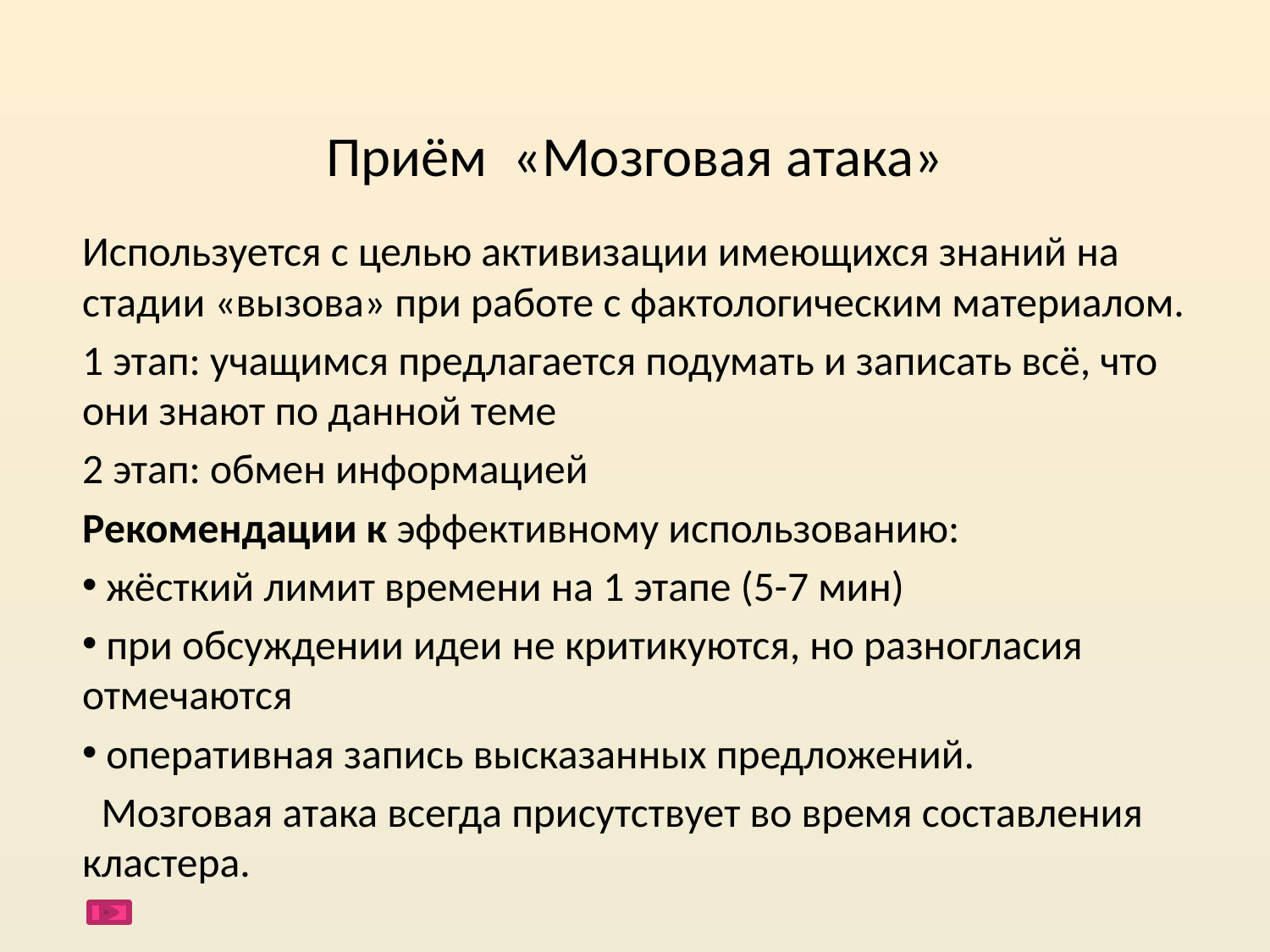

# Приём  «Мозговая атака»
Используется с целью активизации имеющихся знаний на стадии «вызова» при работе с фактологическим материалом.
1 этап: учащимся предлагается подумать и записать всё, что они знают по данной теме
2 этап: обмен информацией
Рекомендации к эффективному использованию:
 жёсткий лимит времени на 1 этапе (5-7 мин)
 при обсуждении идеи не критикуются, но разногласия отмечаются
 оперативная запись высказанных предложений.
  Мозговая атака всегда присутствует во время составления  кластера.